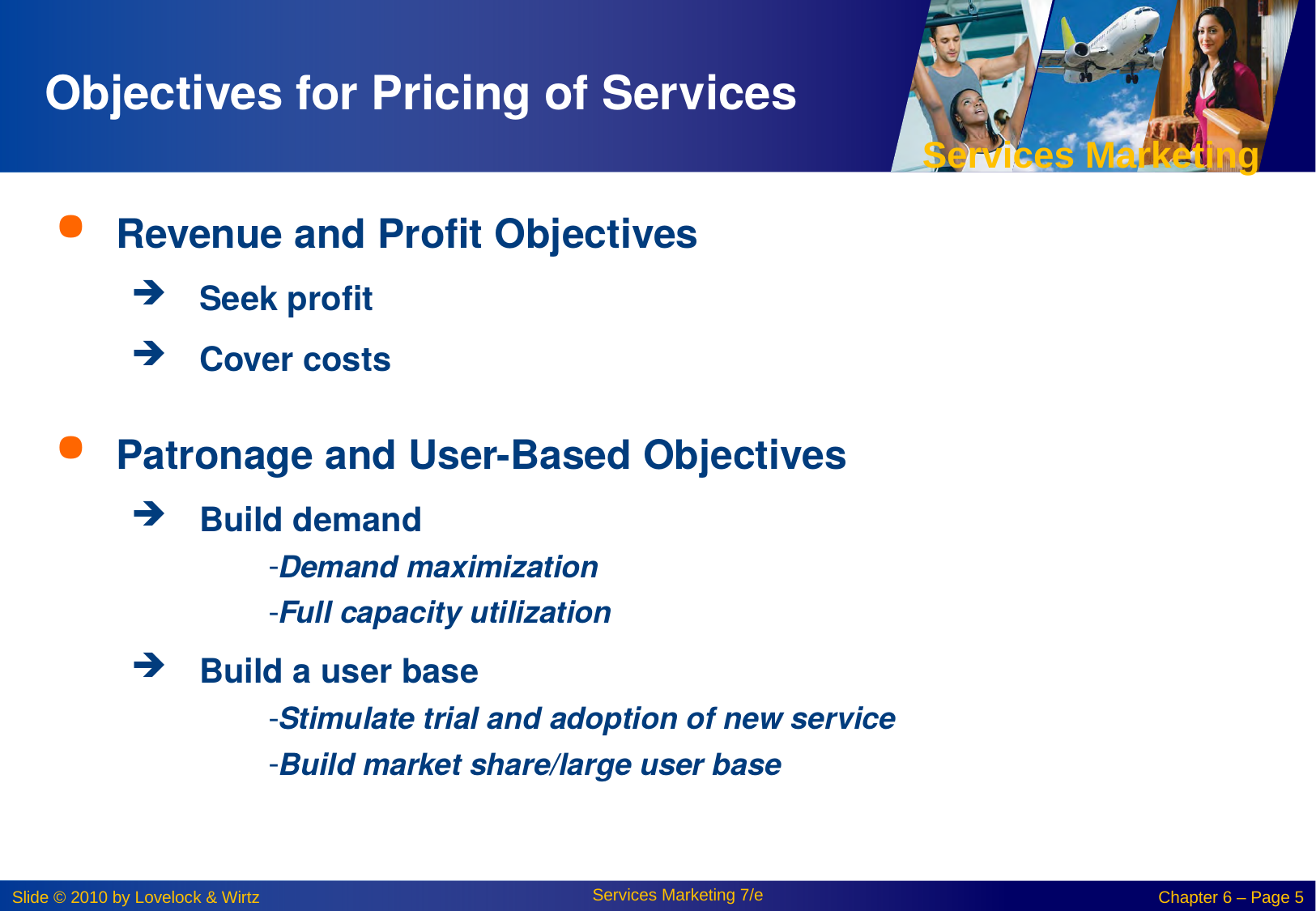

# Objectives for Pricing of Services
Revenue and Profit Objectives
Seek profit
Cover costs
Patronage and User-Based Objectives
Build demand
Demand maximization
Full capacity utilization
Build a user base
Stimulate trial and adoption of new service
Build market share/large user base